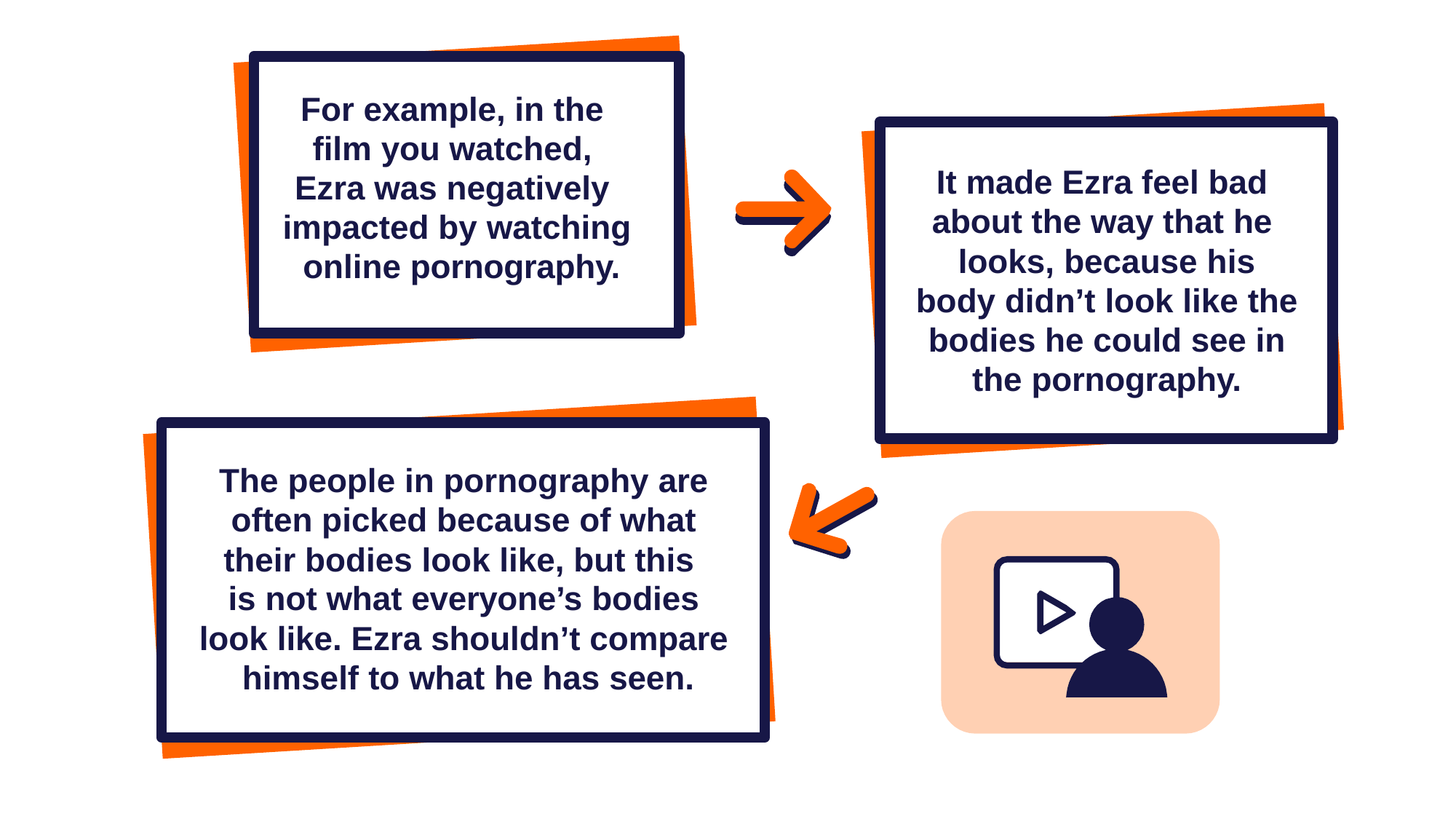

# For example, in the  film you watched,  Ezra was negatively  impacted by watching  online pornography.

It made Ezra feel bad  about the way that he  looks, because his body didn’t look like the  bodies he could see in  the pornography.

The people in pornography are  often picked because of what  their bodies look like, but this  is not what everyone’s bodies
look like. Ezra shouldn’t compare  himself to what he has seen.